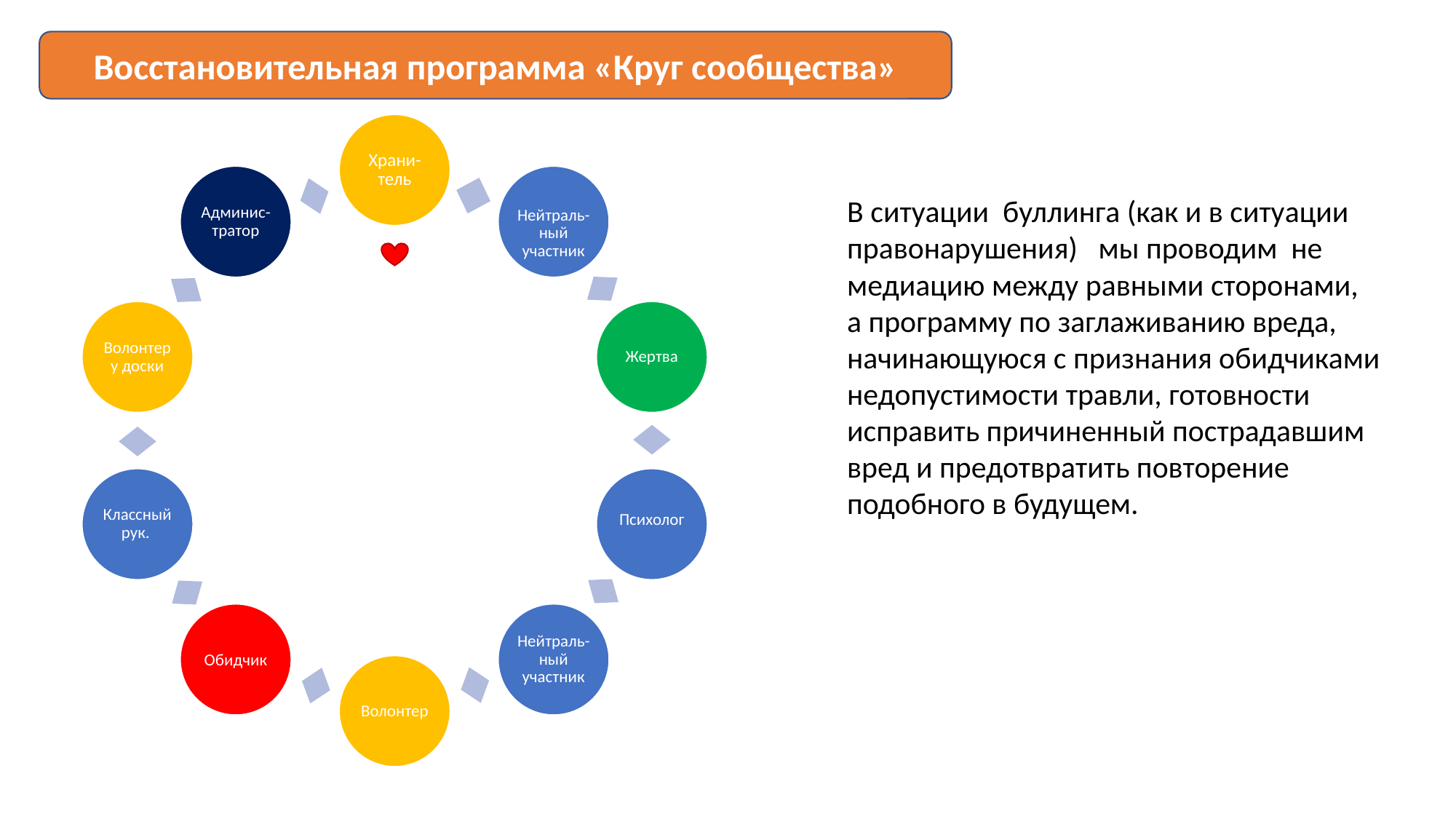

# Восстановительный подход в КДНиЗП
Восстановительная программа «Круг сообщества»
7
Храни-тель

Нейтраль-ный участник

Жертва

Психолог

Нейтраль-ный участник

Волонтер

Обидчик

Классный рук.

Волонтер у доски

Админис-тратор

В ситуации  буллинга (как и в ситуации правонарушения)   мы проводим  не медиацию между равными сторонами,  а программу по заглаживанию вреда, начинающуюся с признания обидчиками недопустимости травли, готовности исправить причиненный пострадавшим вред и предотвратить повторение подобного в будущем.